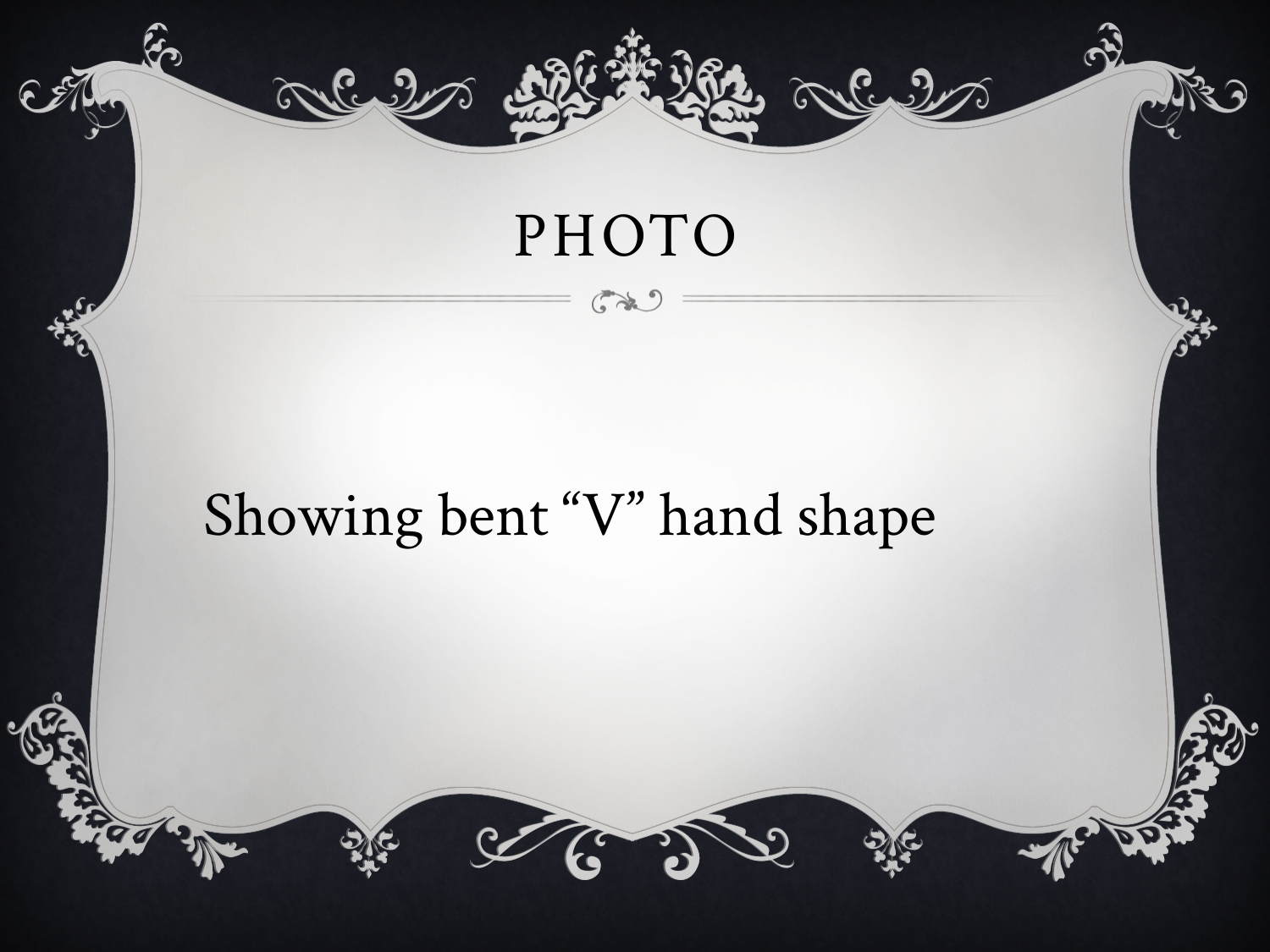

# Photo

Showing bent “V” hand shape